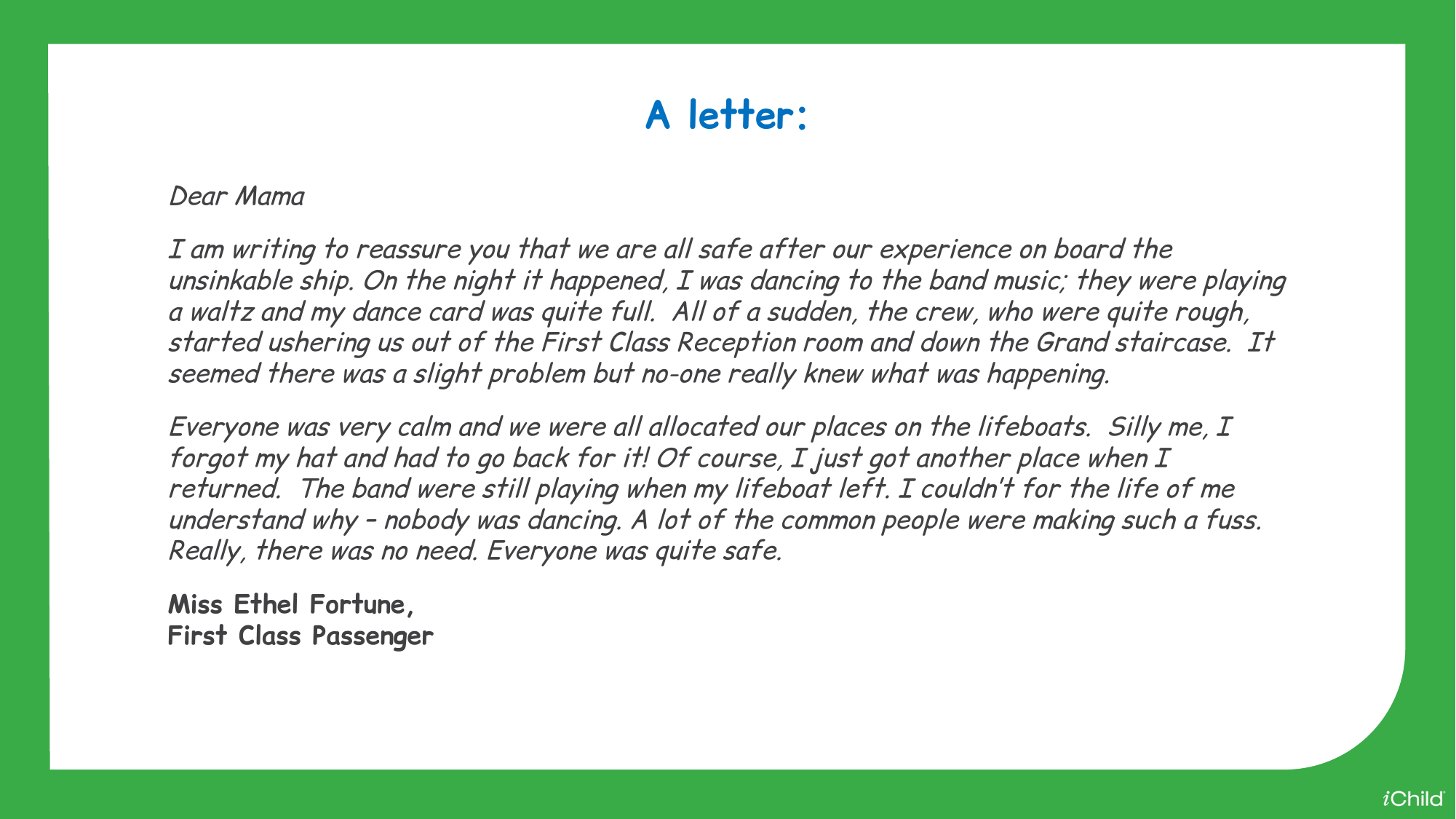

A letter:
Dear Mama
I am writing to reassure you that we are all safe after our experience on board the unsinkable ship. On the night it happened, I was dancing to the band music; they were playing a waltz and my dance card was quite full.  All of a sudden, the crew, who were quite rough, started ushering us out of the First Class Reception room and down the Grand staircase.  It seemed there was a slight problem but no-one really knew what was happening.
Everyone was very calm and we were all allocated our places on the lifeboats.  Silly me, I forgot my hat and had to go back for it! Of course, I just got another place when I returned.  The band were still playing when my lifeboat left. I couldn’t for the life of me understand why – nobody was dancing. A lot of the common people were making such a fuss.  Really, there was no need. Everyone was quite safe.
Miss Ethel Fortune,
First Class Passenger